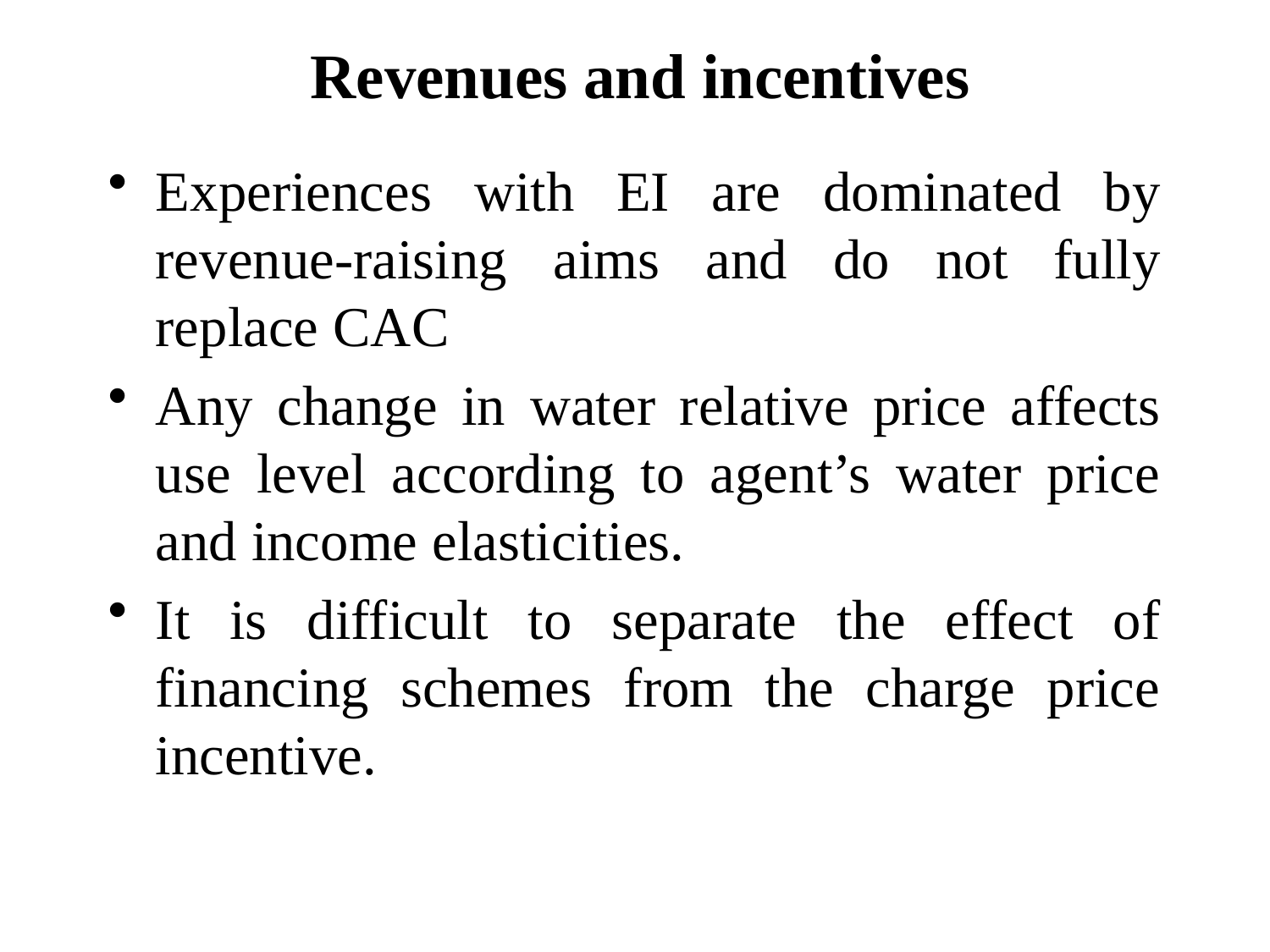

# Revenues and incentives
Experiences with EI are dominated by revenue-raising aims and do not fully replace CAC
Any change in water relative price affects use level according to agent’s water price and income elasticities.
It is difficult to separate the effect of financing schemes from the charge price incentive.